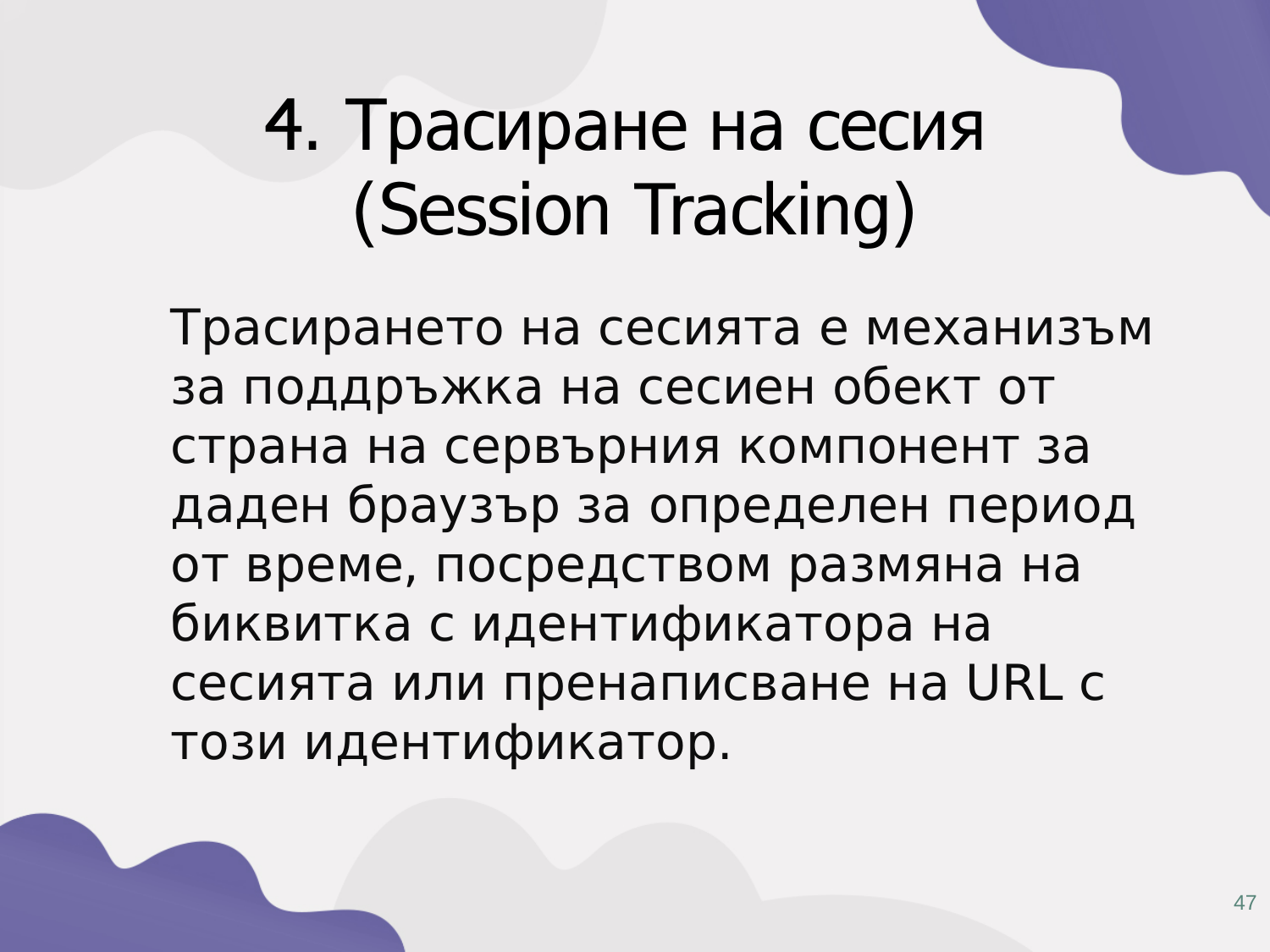

4. Трасиране на сесия
(Session Tracking)
	Трасирането на сесията е механизъм за поддръжка на сесиен обект от страна на сервърния компонент за даден браузър за определен период от време, посредством размяна на биквитка с идентификатора на сесията или пренаписване на URL с този идентификатор.

47